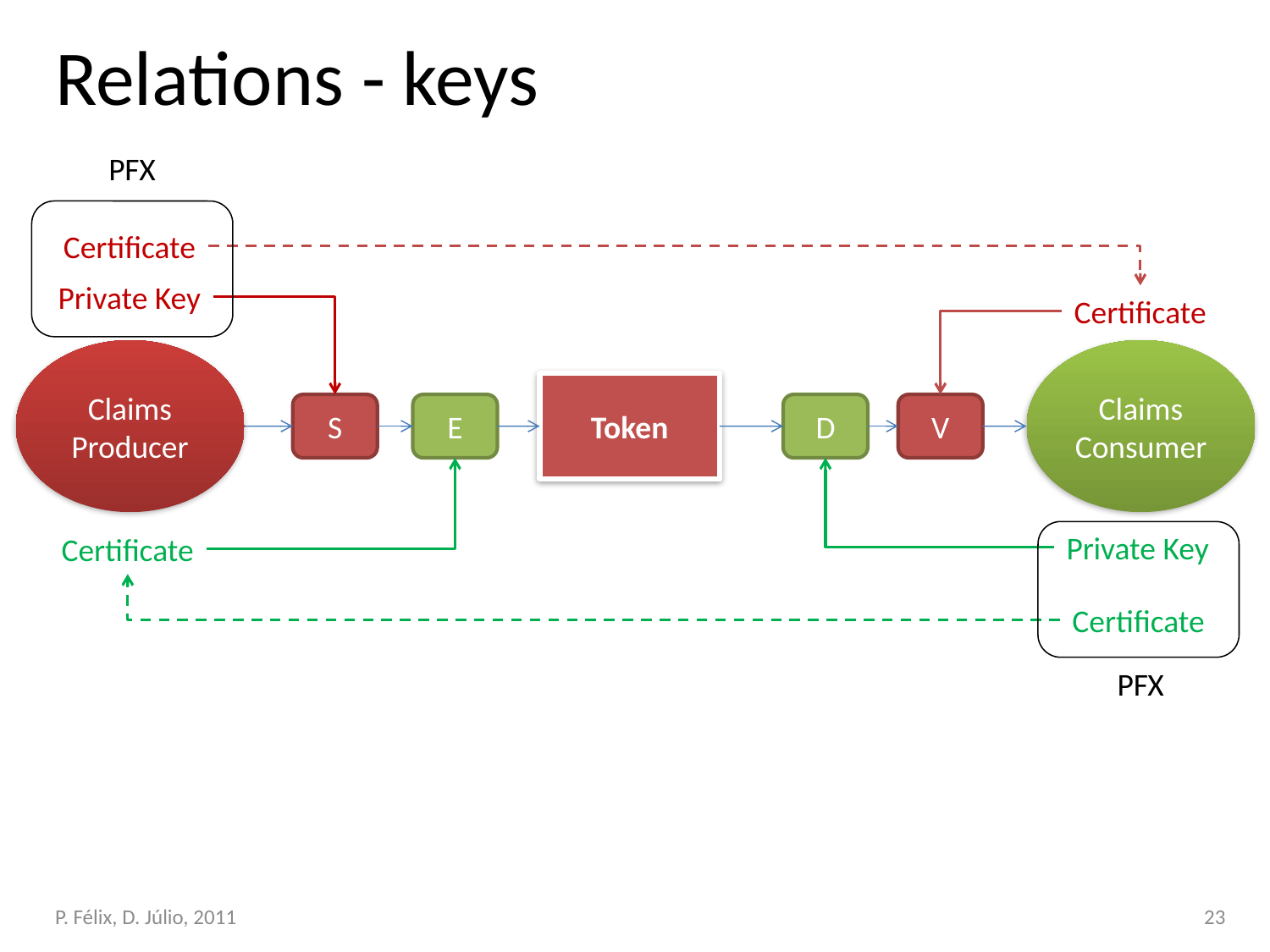

# Relations - keys
PFX

Certificate
Private Key
Certificate
Claims
Producer
Claims
Consumer
Token
S
E
D
V

Private Key
Certificate
Certificate
PFX
P. Félix, D. Júlio, 2011
23